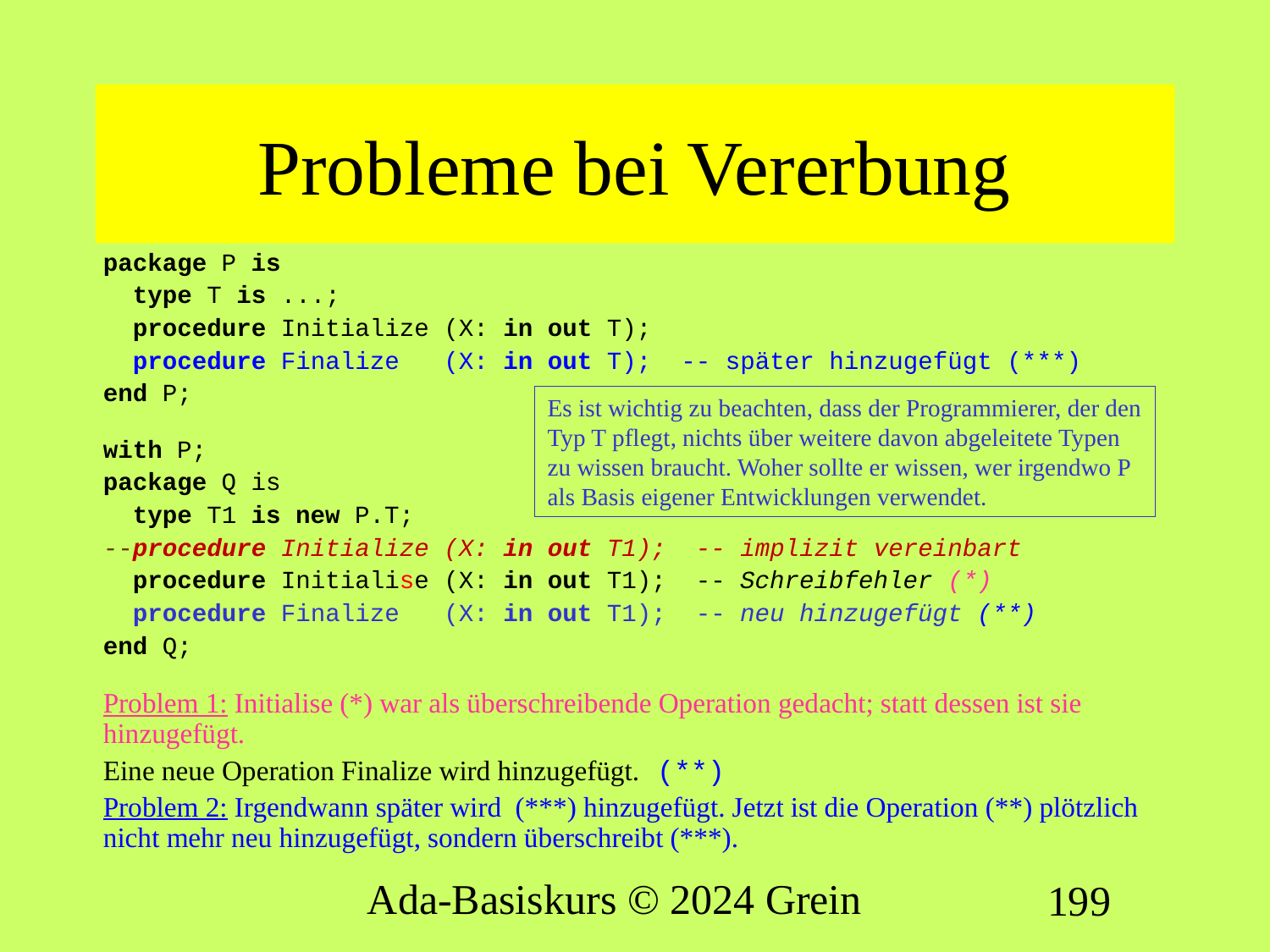

# Probleme bei Vererbung
package P is
  type T is ...;
  procedure Initialize (X: in out T);
  procedure Finalize   (X: in out T);  -- später hinzugefügt (***)
end P;

with P;
package Q is
  type T1 is new P.T;
--procedure Initialize (X: in out T1);  -- implizit vereinbart
  procedure Initialise (X: in out T1);  -- Schreibfehler (*)
  procedure Finalize   (X: in out T1);  -- neu hinzugefügt (**)
end Q;

Problem 1: Initialise (*) war als überschreibende Operation gedacht; statt dessen ist sie hinzugefügt.
Eine neue Operation Finalize wird hinzugefügt. (**)
Problem 2: Irgendwann später wird  (***) hinzugefügt. Jetzt ist die Operation (**) plötzlich nicht mehr neu hinzugefügt, sondern überschreibt (***).
Es ist wichtig zu beachten, dass der Programmierer, der den Typ T pflegt, nichts über weitere davon abgeleitete Typen zu wissen braucht. Woher sollte er wissen, wer irgendwo P als Basis eigener Entwicklungen verwendet.
Ada-Basiskurs © 2024 Grein
199